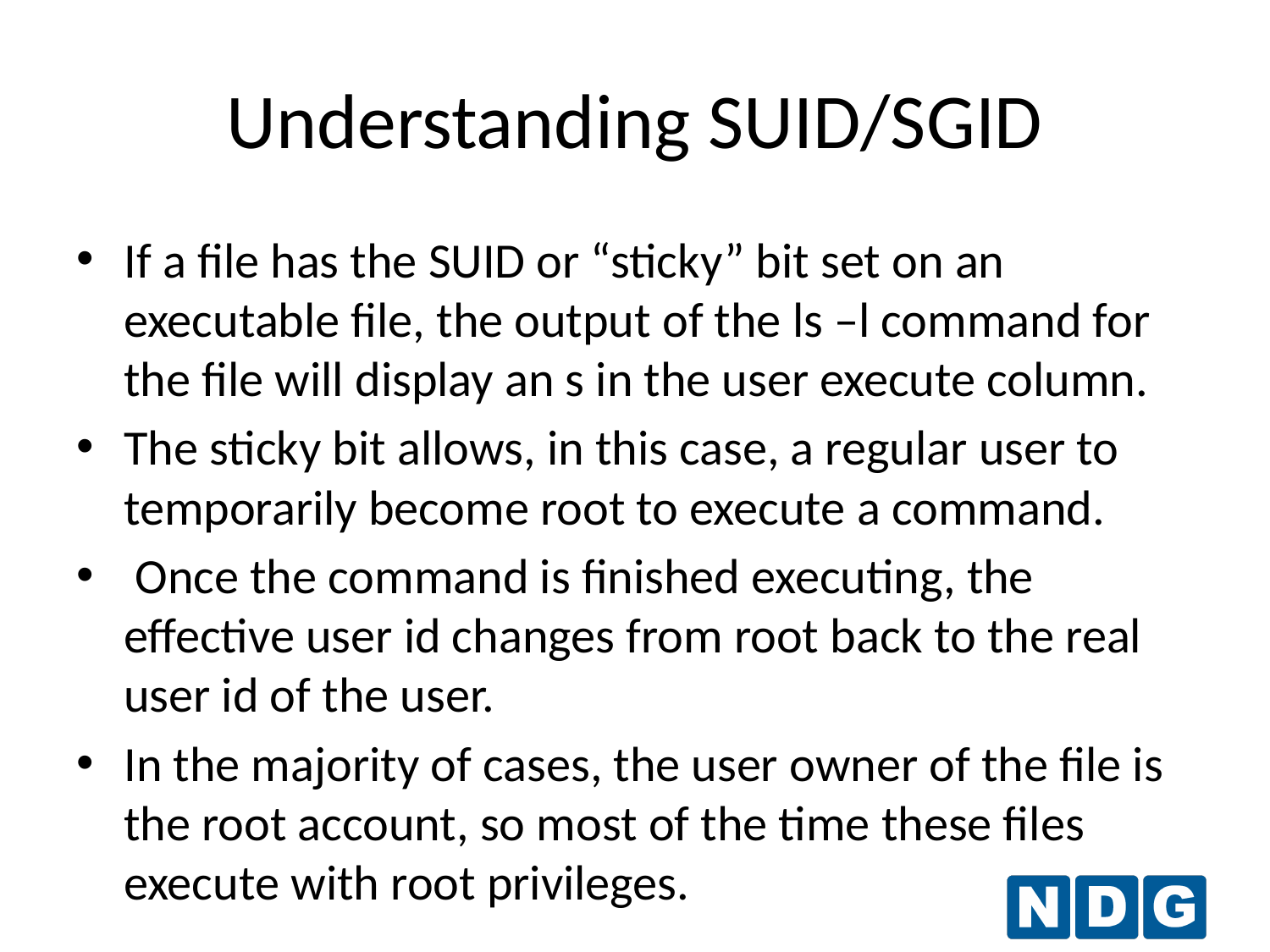

# Understanding SUID/SGID
If a file has the SUID or “sticky” bit set on an executable file, the output of the ls –l command for the file will display an s in the user execute column.
The sticky bit allows, in this case, a regular user to temporarily become root to execute a command.
 Once the command is finished executing, the effective user id changes from root back to the real user id of the user.
In the majority of cases, the user owner of the file is the root account, so most of the time these files execute with root privileges.